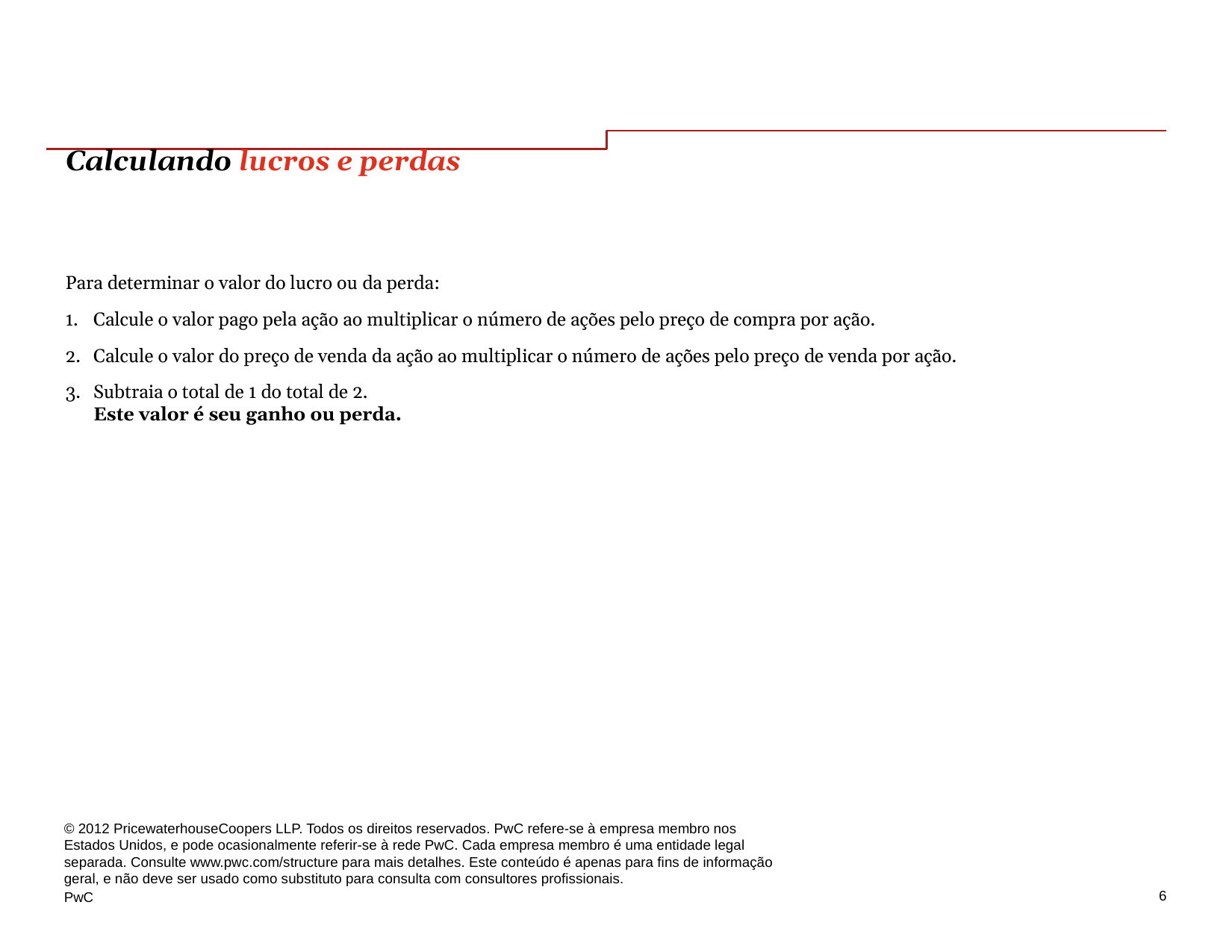

# Calculando lucros e perdas
Para determinar o valor do lucro ou da perda:
Calcule o valor pago pela ação ao multiplicar o número de ações pelo preço de compra por ação.
Calcule o valor do preço de venda da ação ao multiplicar o número de ações pelo preço de venda por ação.
Subtraia o total de 1 do total de 2.
Este valor é seu ganho ou perda.
© 2012 PricewaterhouseCoopers LLP. Todos os direitos reservados. PwC refere-se à empresa membro nos Estados Unidos, e pode ocasionalmente referir-se à rede PwC. Cada empresa membro é uma entidade legal separada. Consulte www.pwc.com/structure para mais detalhes. Este conteúdo é apenas para fins de informação geral, e não deve ser usado como substituto para consulta com consultores profissionais.
6